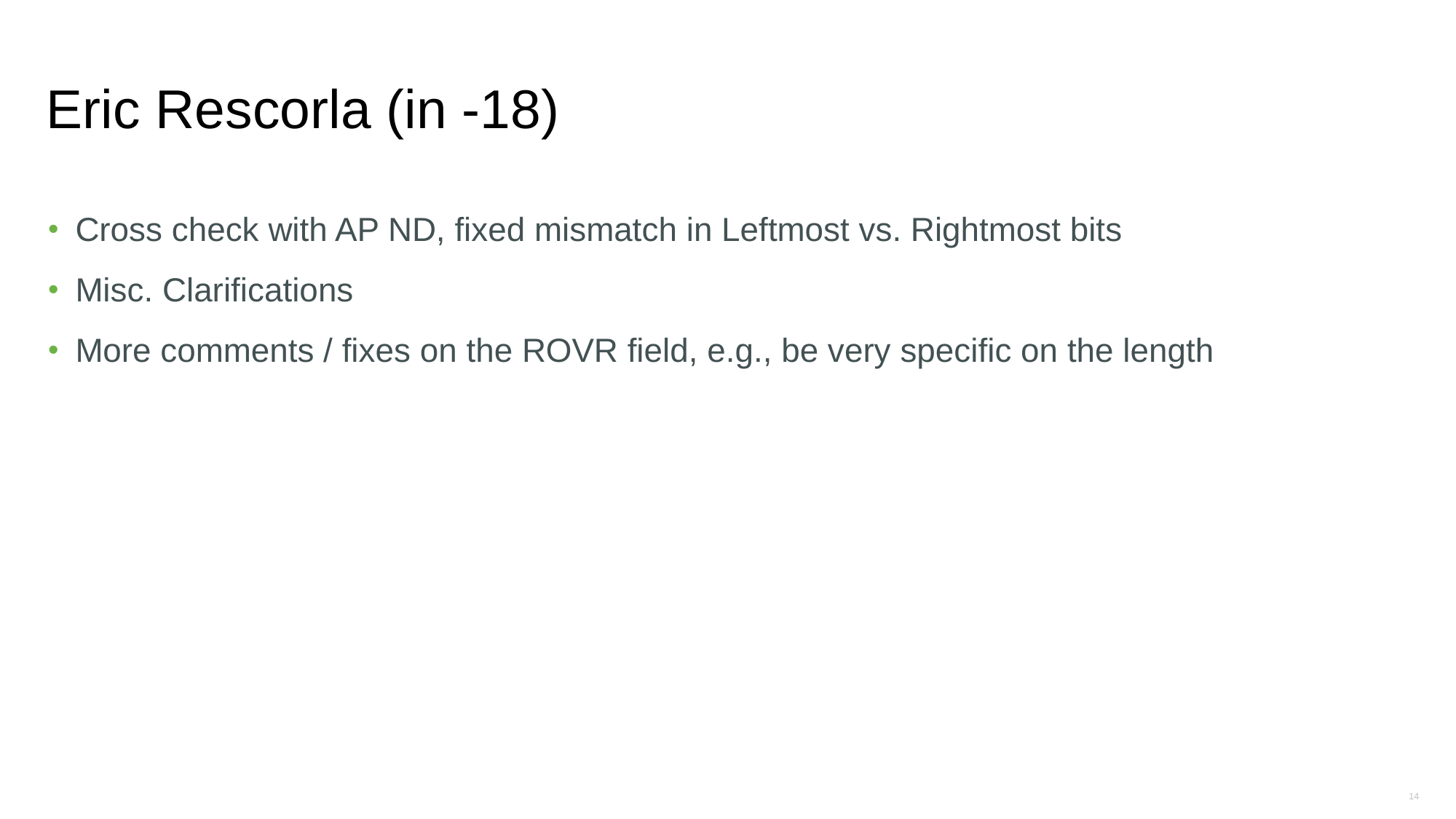

# Eric Rescorla (in -18)
Cross check with AP ND, fixed mismatch in Leftmost vs. Rightmost bits
Misc. Clarifications
More comments / fixes on the ROVR field, e.g., be very specific on the length